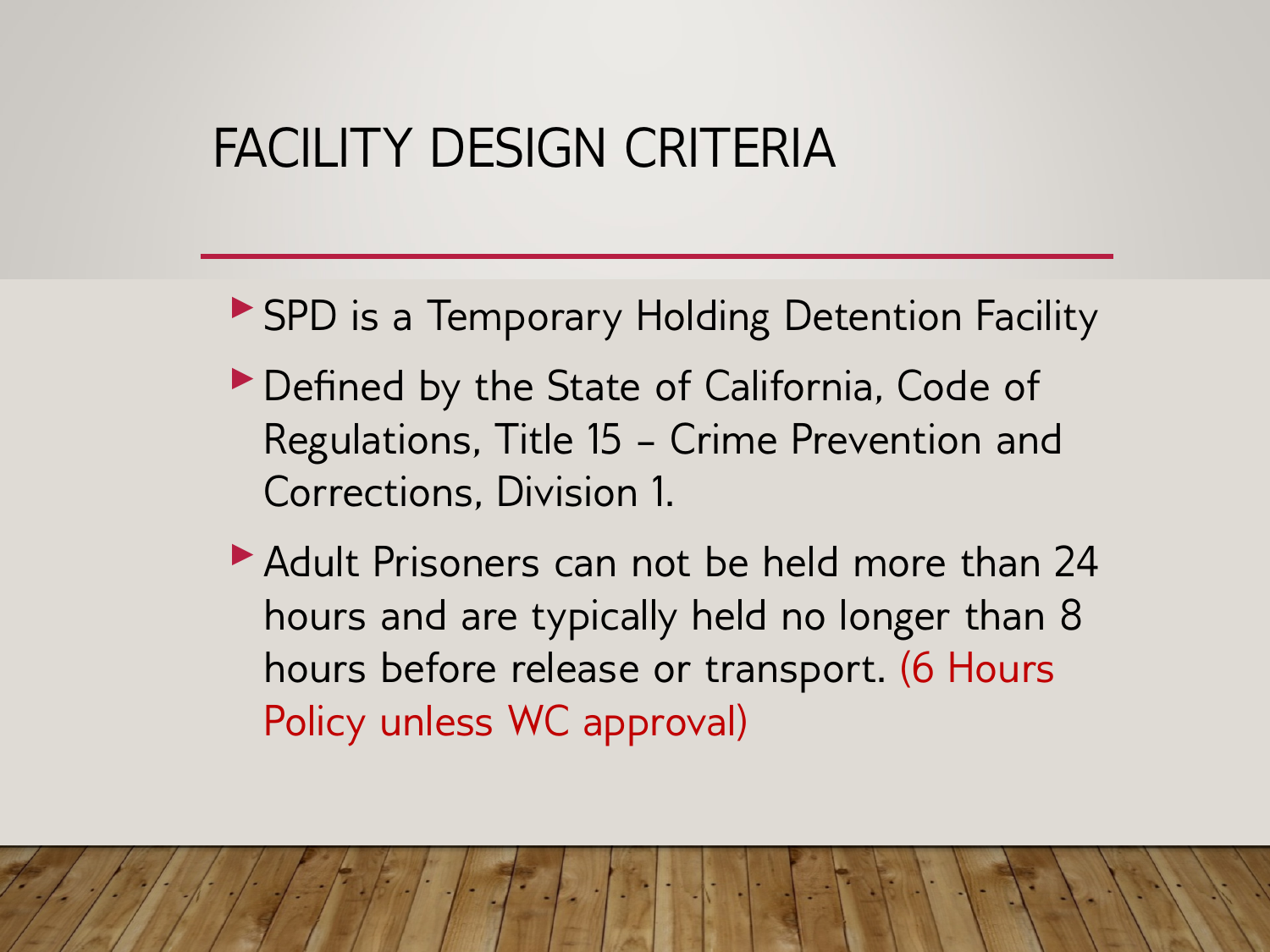

# FACILITY DESIGN CRITERIA
SPD is a Temporary Holding Detention Facility
Defined by the State of California, Code of Regulations, Title 15 – Crime Prevention and Corrections, Division 1.
Adult Prisoners can not be held more than 24 hours and are typically held no longer than 8 hours before release or transport. (6 Hours Policy unless WC approval)